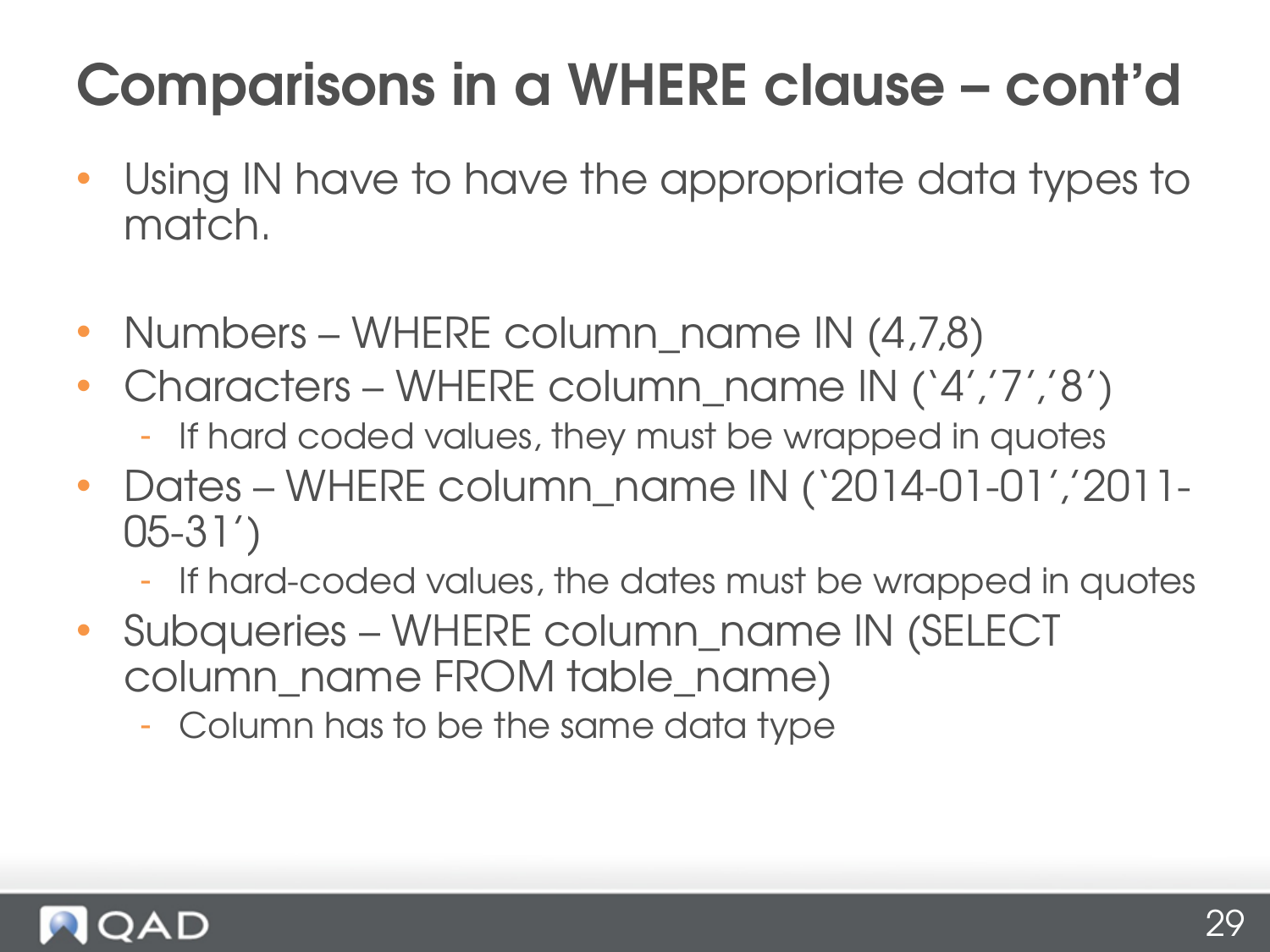

# Comparisons in a WHERE clause – cont’d
Using IN have to have the appropriate data types to match.

Numbers – WHERE column_name IN (4,7,8)
Characters – WHERE column_name IN (‘4’,’7’,’8’)
If hard coded values, they must be wrapped in quotes
Dates – WHERE column_name IN (‘2014-01-01’,’2011-05-31’)
If hard-coded values, the dates must be wrapped in quotes
Subqueries – WHERE column_name IN (SELECT column_name FROM table_name)
Column has to be the same data type

29